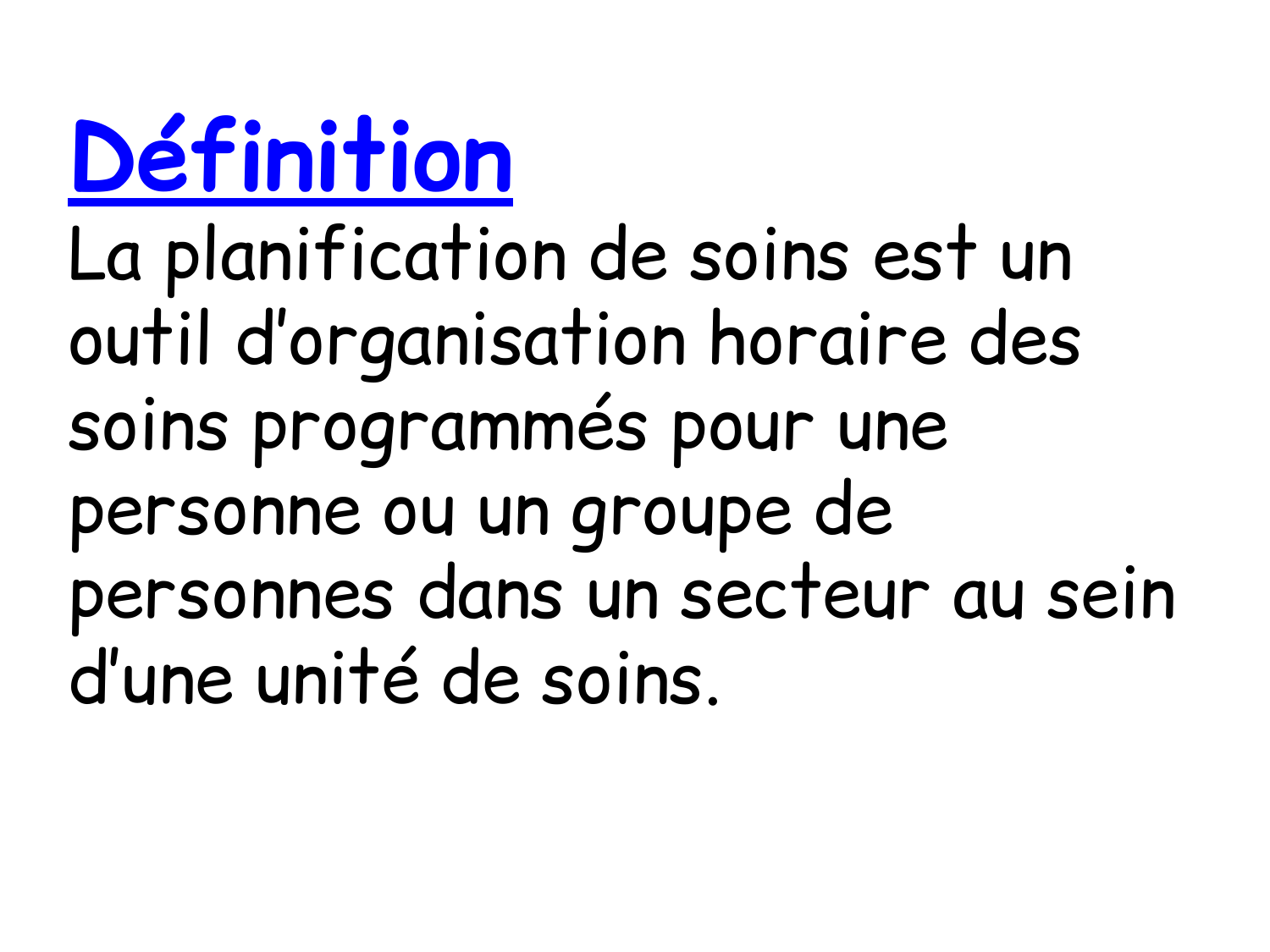

Définition
La planification de soins est un outil d’organisation horaire des soins programmés pour une personne ou un groupe de personnes dans un secteur au sein d’une unité de soins.